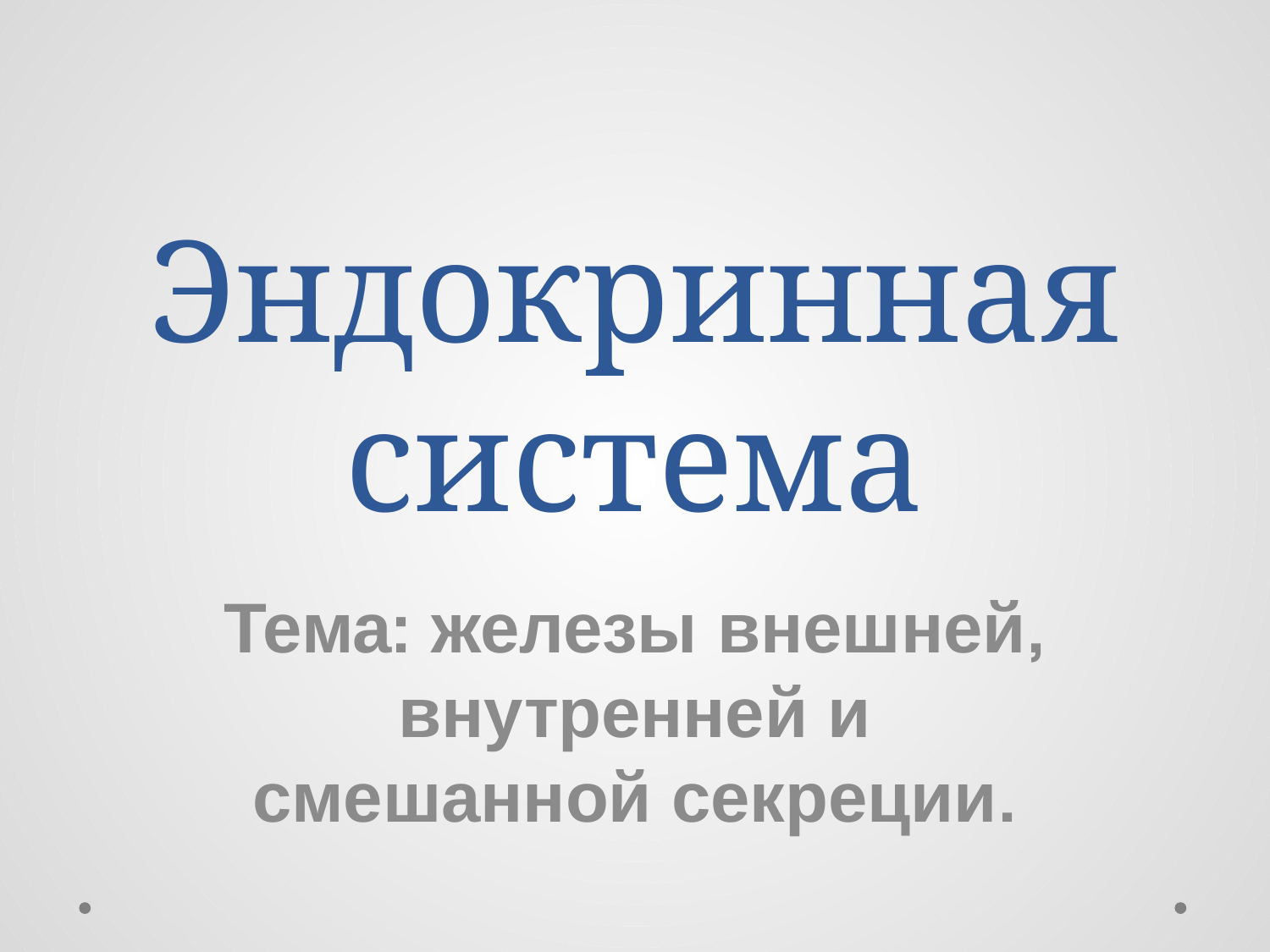

# Эндокринная система
Тема: железы внешней, внутренней и смешанной секреции.